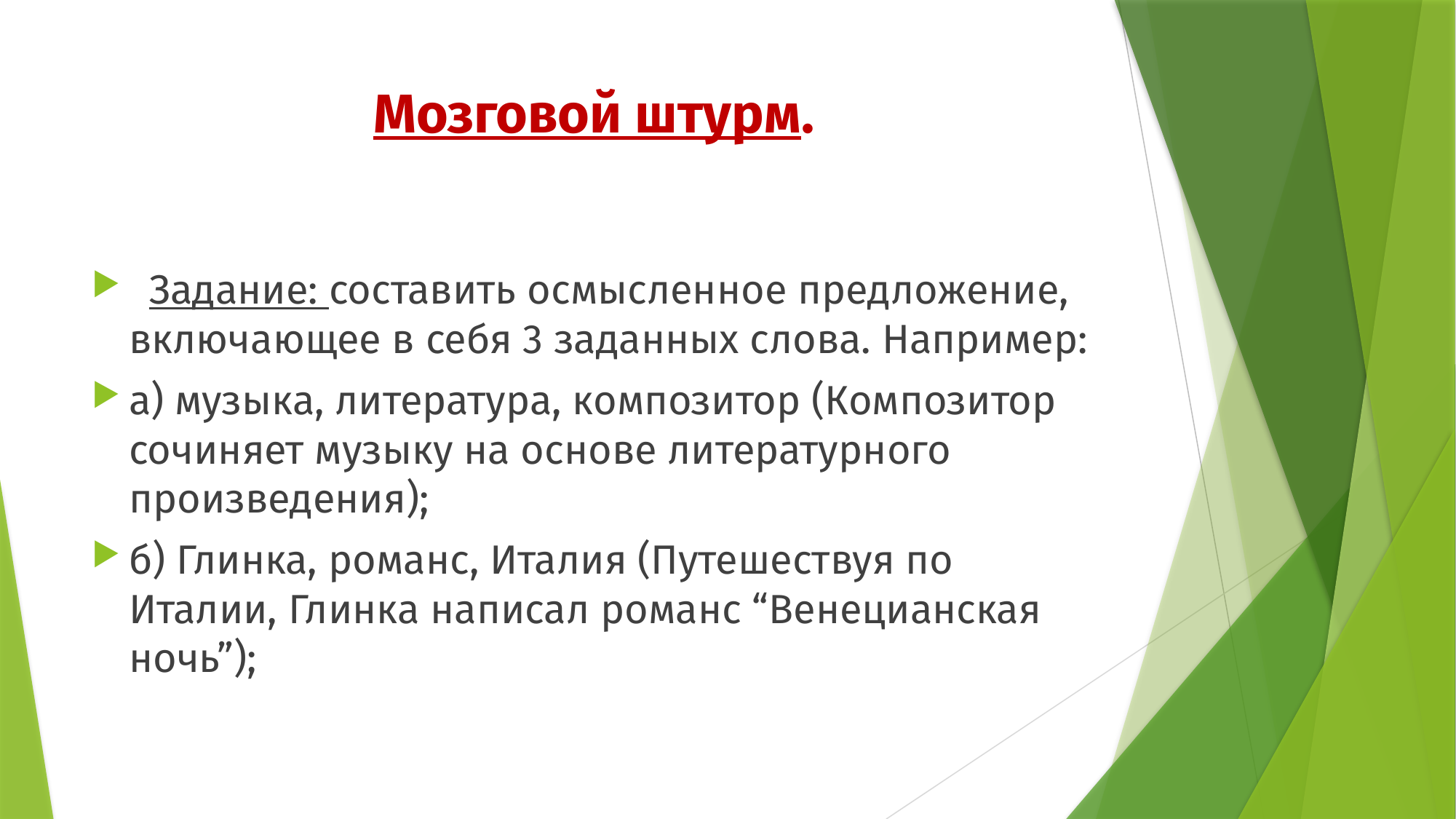

# Мозговой штурм.
  Задание: составить осмысленное предложение, включающее в себя 3 заданных слова. Например:
а) музыка, литература, композитор (Композитор сочиняет музыку на основе литературного произведения);
б) Глинка, романс, Италия (Путешествуя по Италии, Глинка написал романс “Венецианская ночь”);